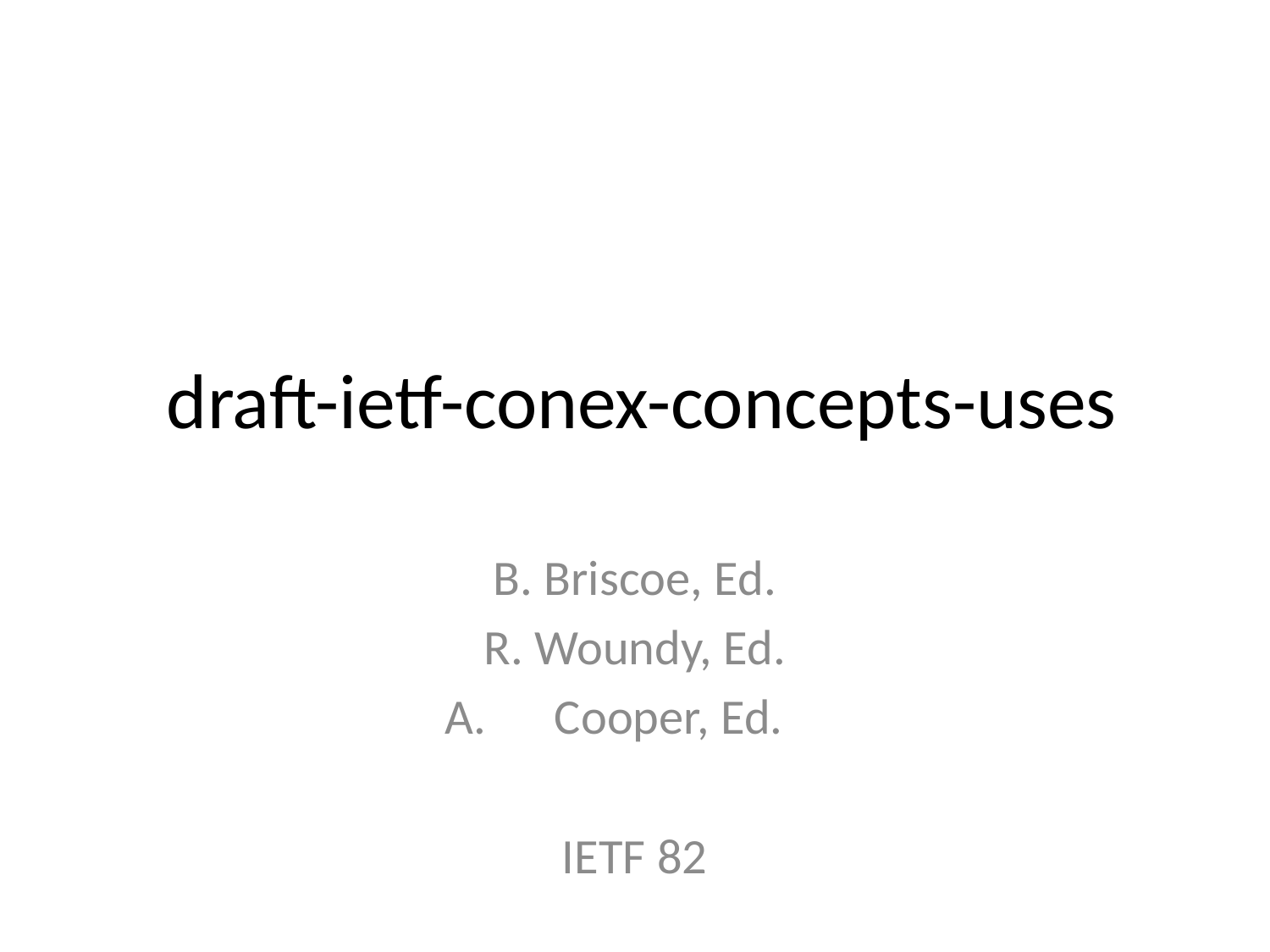

# draft-ietf-conex-concepts-uses
B. Briscoe, Ed.
R. Woundy, Ed.
Cooper, Ed.

IETF 82